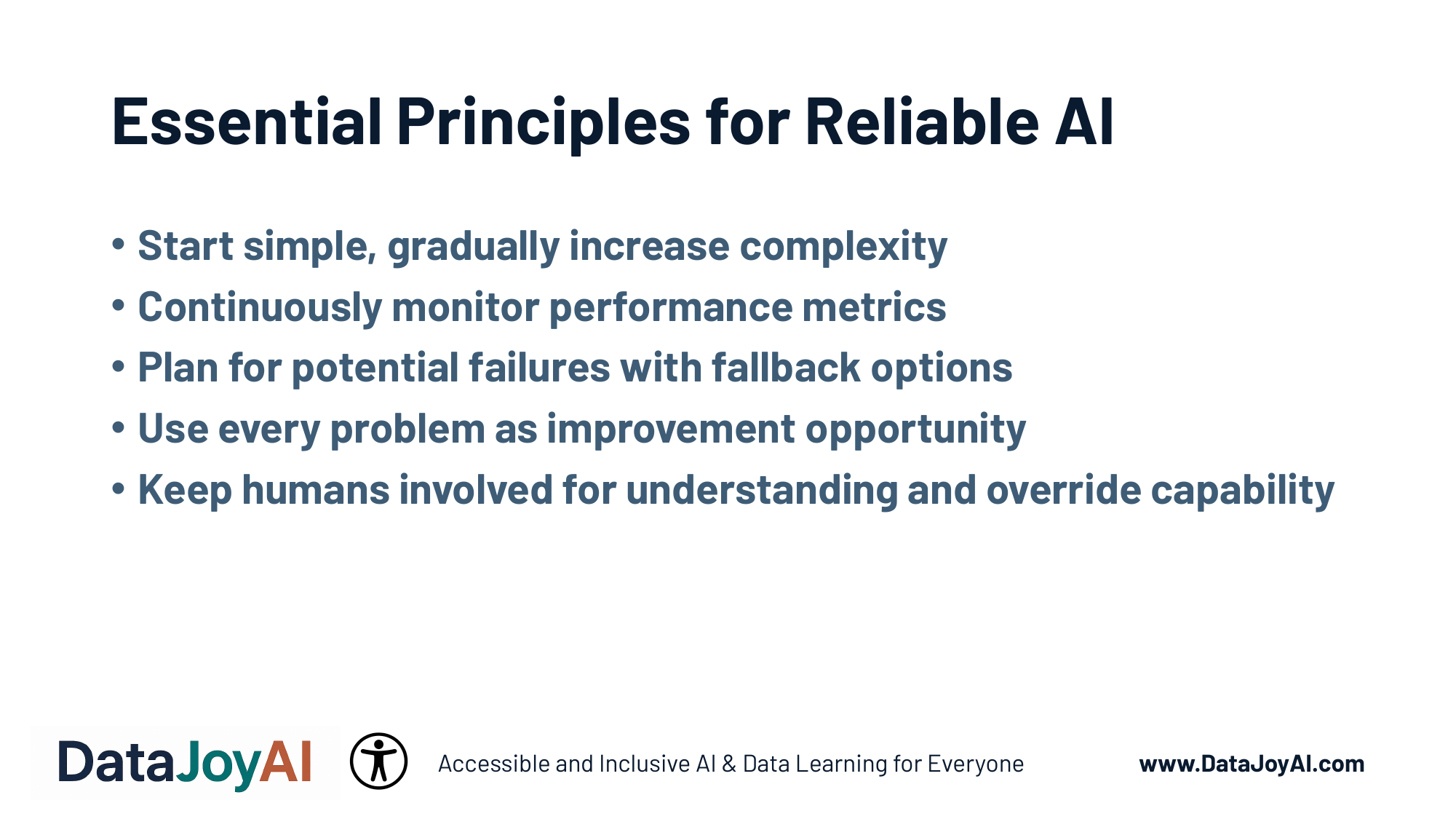

# Essential Principles for Reliable AI
Start simple, gradually increase complexity
Continuously monitor performance metrics
Plan for potential failures with fallback options
Use every problem as improvement opportunity
Keep humans involved for understanding and override capability